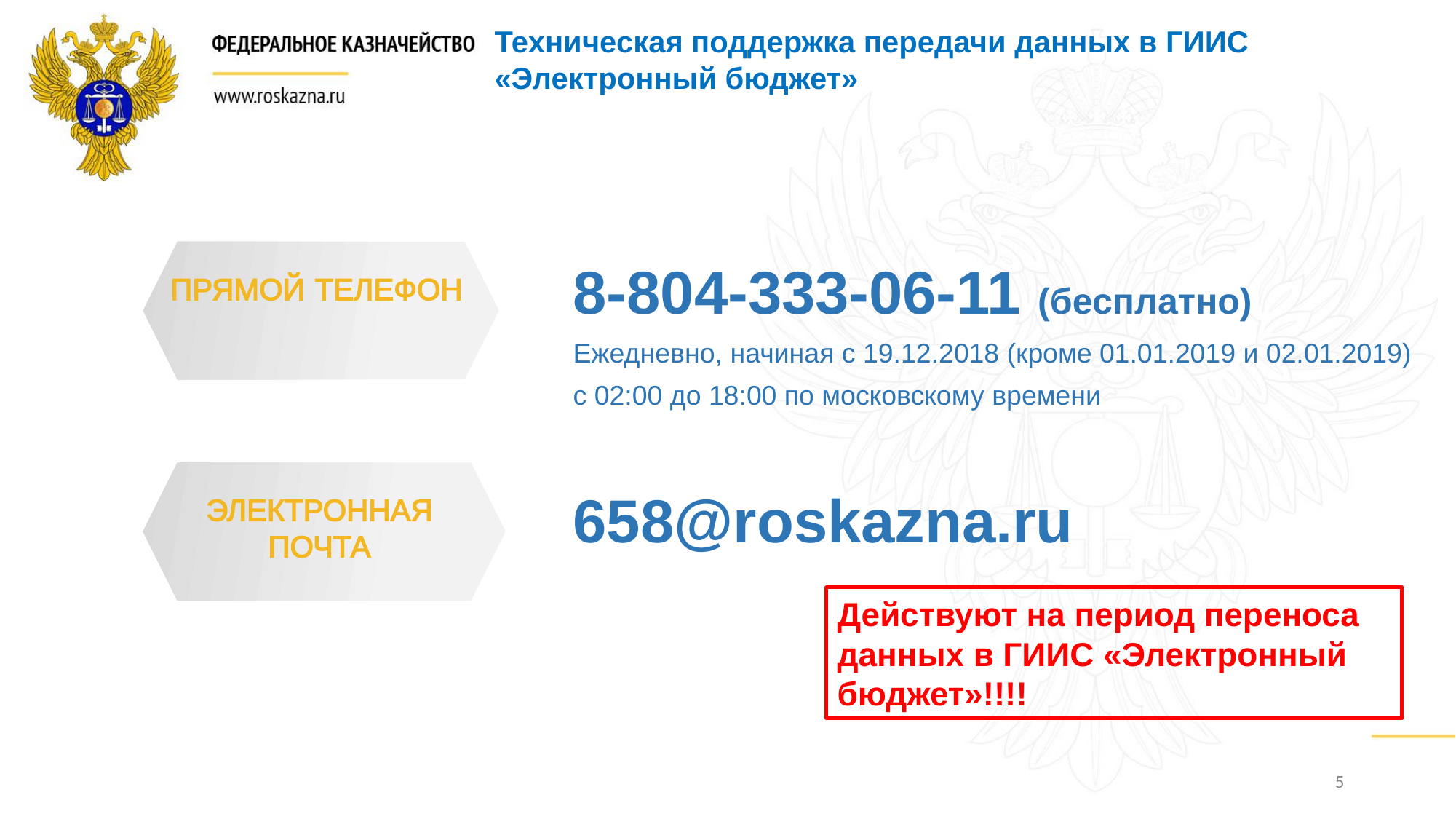

Техническая поддержка передачи данных в ГИИС «Электронный бюджет»

ПРЯМОЙ ТЕЛЕФОН
8-804-333-06-11 (бесплатно)
Ежедневно, начиная с 19.12.2018 (кроме 01.01.2019 и 02.01.2019)
с 02:00 до 18:00 по московскому времени

ЭЛЕКТРОННАЯ ПОЧТА
658@roskazna.ru
Действуют на период переноса данных в ГИИС «Электронный бюджет»!!!!
5